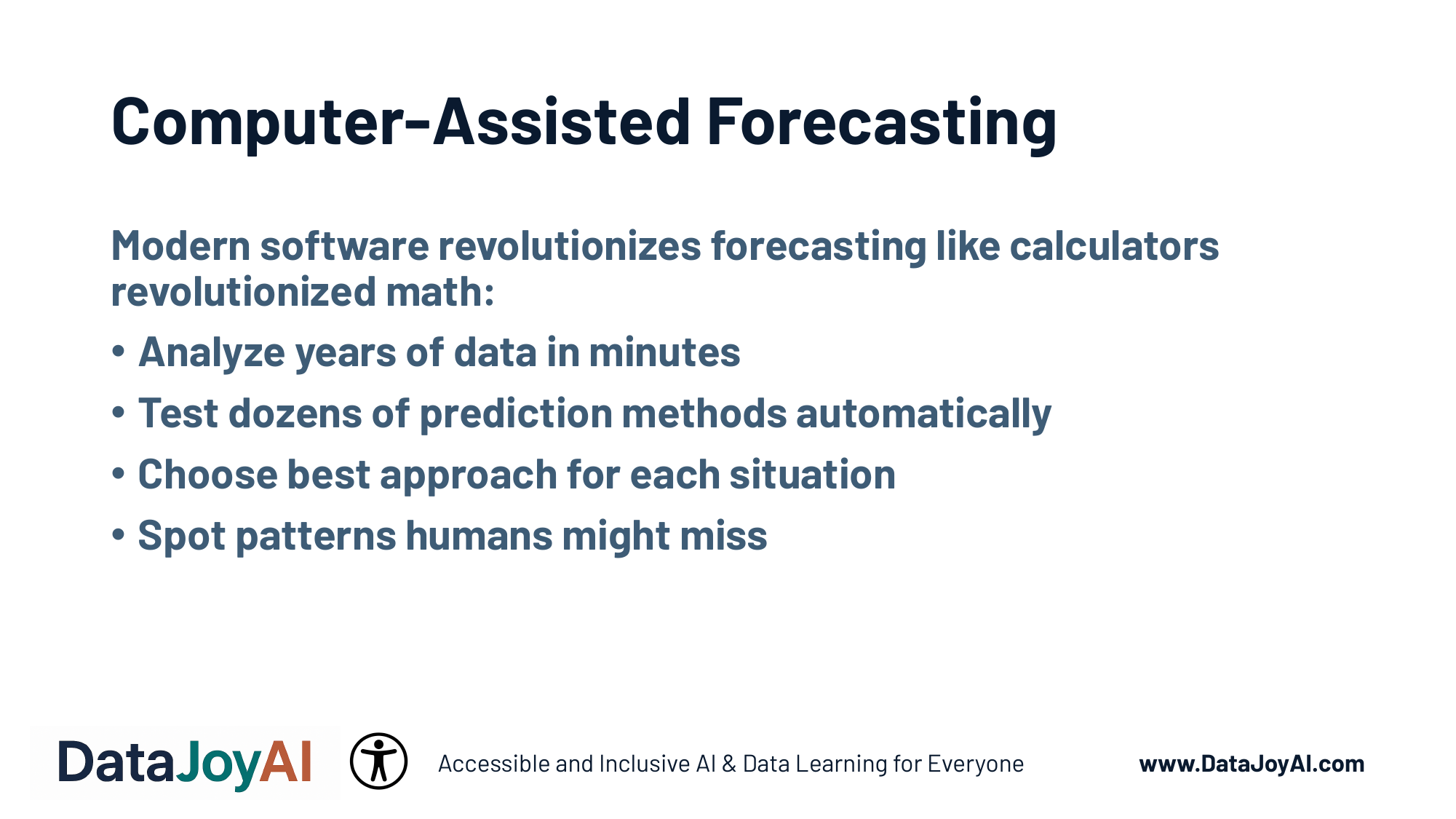

# Computer-Assisted Forecasting
Modern software revolutionizes forecasting like calculators revolutionized math:
Analyze years of data in minutes
Test dozens of prediction methods automatically
Choose best approach for each situation
Spot patterns humans might miss